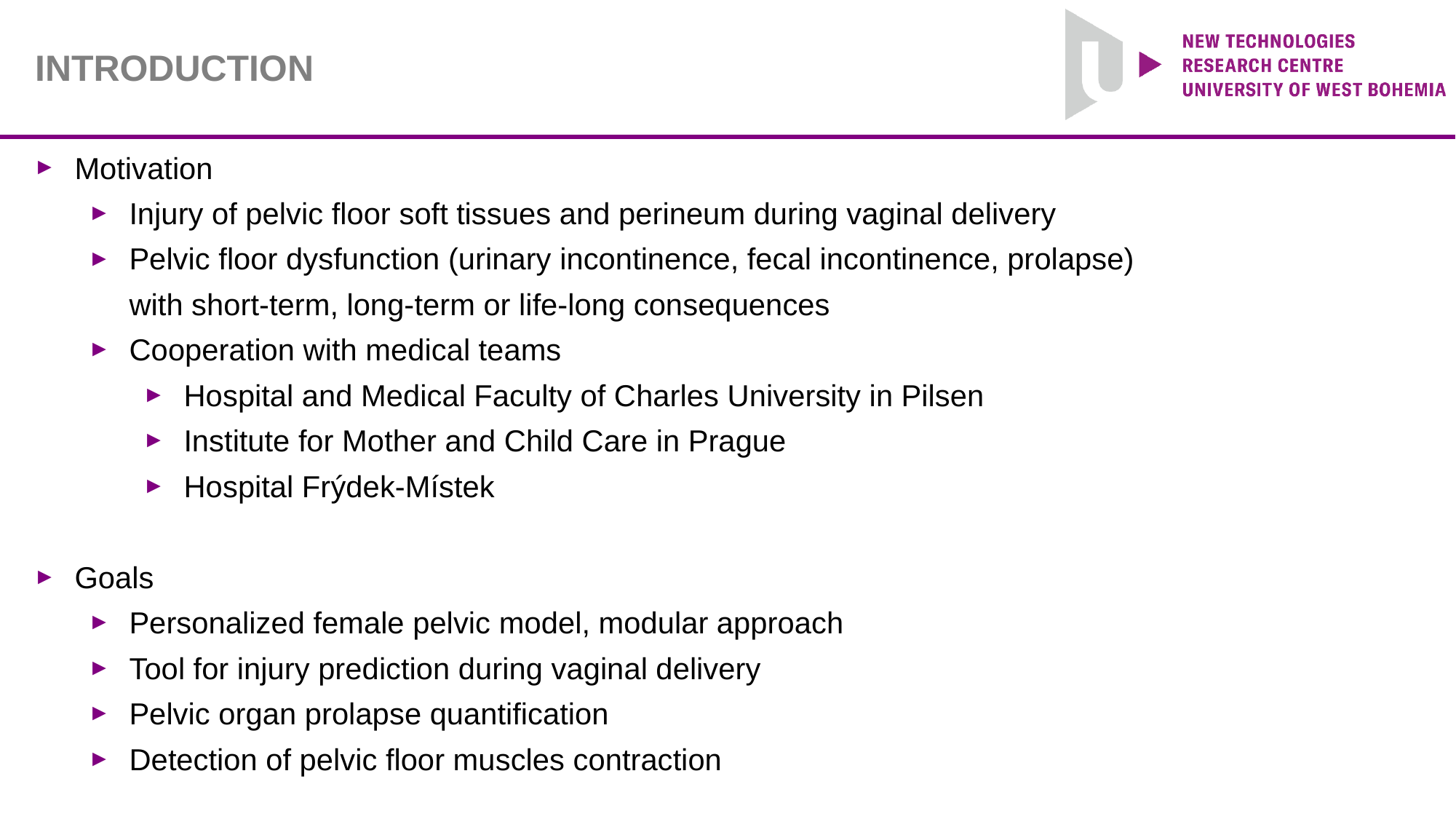

INTRODUCTION
Motivation
Injury of pelvic floor soft tissues and perineum during vaginal delivery
Pelvic floor dysfunction (urinary incontinence, fecal incontinence, prolapse)
with short-term, long-term or life-long consequences
Cooperation with medical teams
Hospital and Medical Faculty of Charles University in Pilsen
Institute for Mother and Child Care in Prague
Hospital Frýdek-Místek

Goals
Personalized female pelvic model, modular approach
Tool for injury prediction during vaginal delivery
Pelvic organ prolapse quantification
Detection of pelvic floor muscles contraction